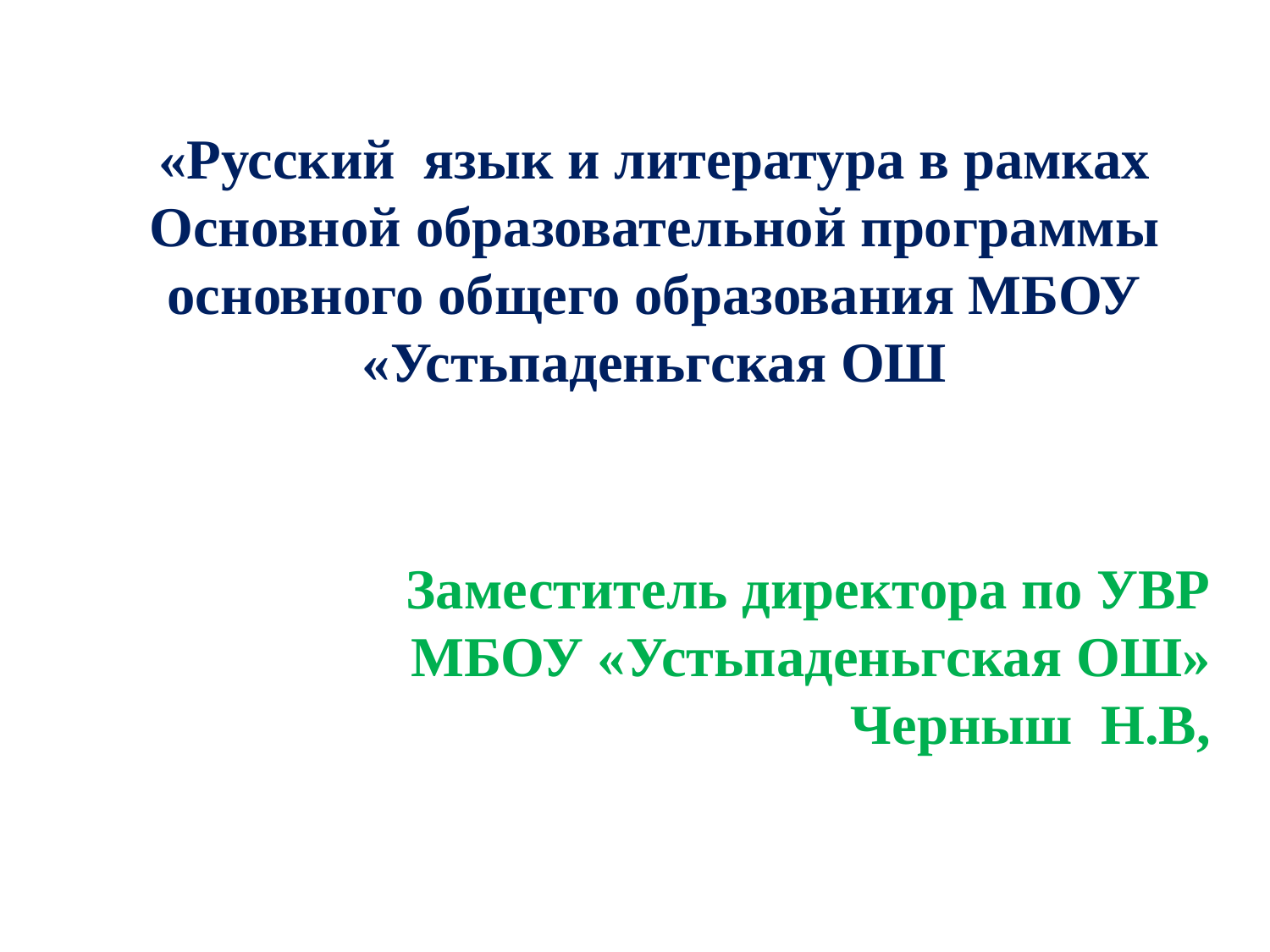

# «Русский  язык и литература в рамках Основной образовательной программы основного общего образования МБОУ «Устьпаденьгская ОШ
Заместитель директора по УВР МБОУ «Устьпаденьгская ОШ» Черныш  Н.В,